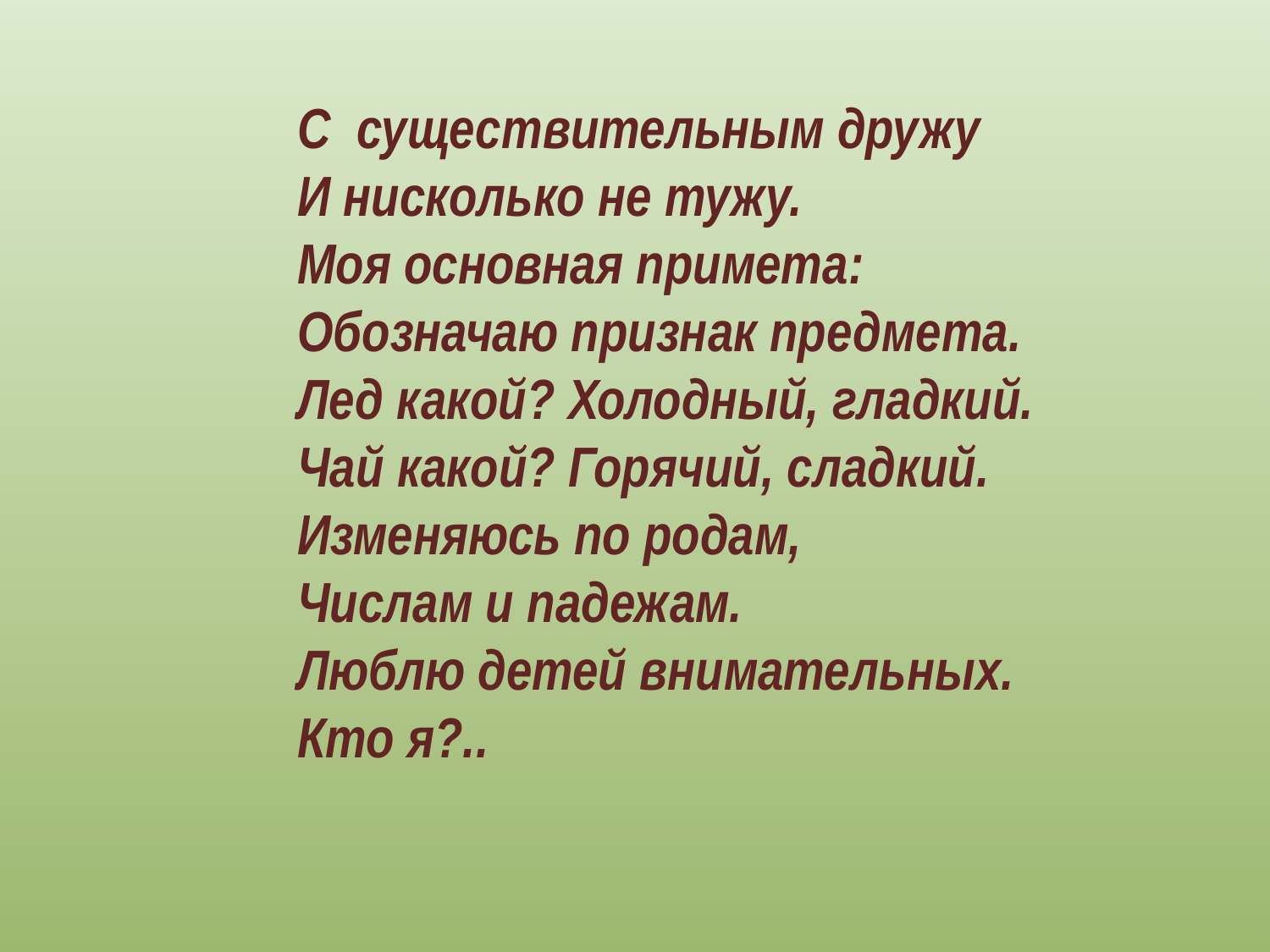

С  существительным дружу
И нисколько не тужу.
Моя основная примета:
Обозначаю признак предмета.
Лед какой? Холодный, гладкий.
Чай какой? Горячий, сладкий.
Изменяюсь по родам,
Числам и падежам.
Люблю детей внимательных.
Кто я?..